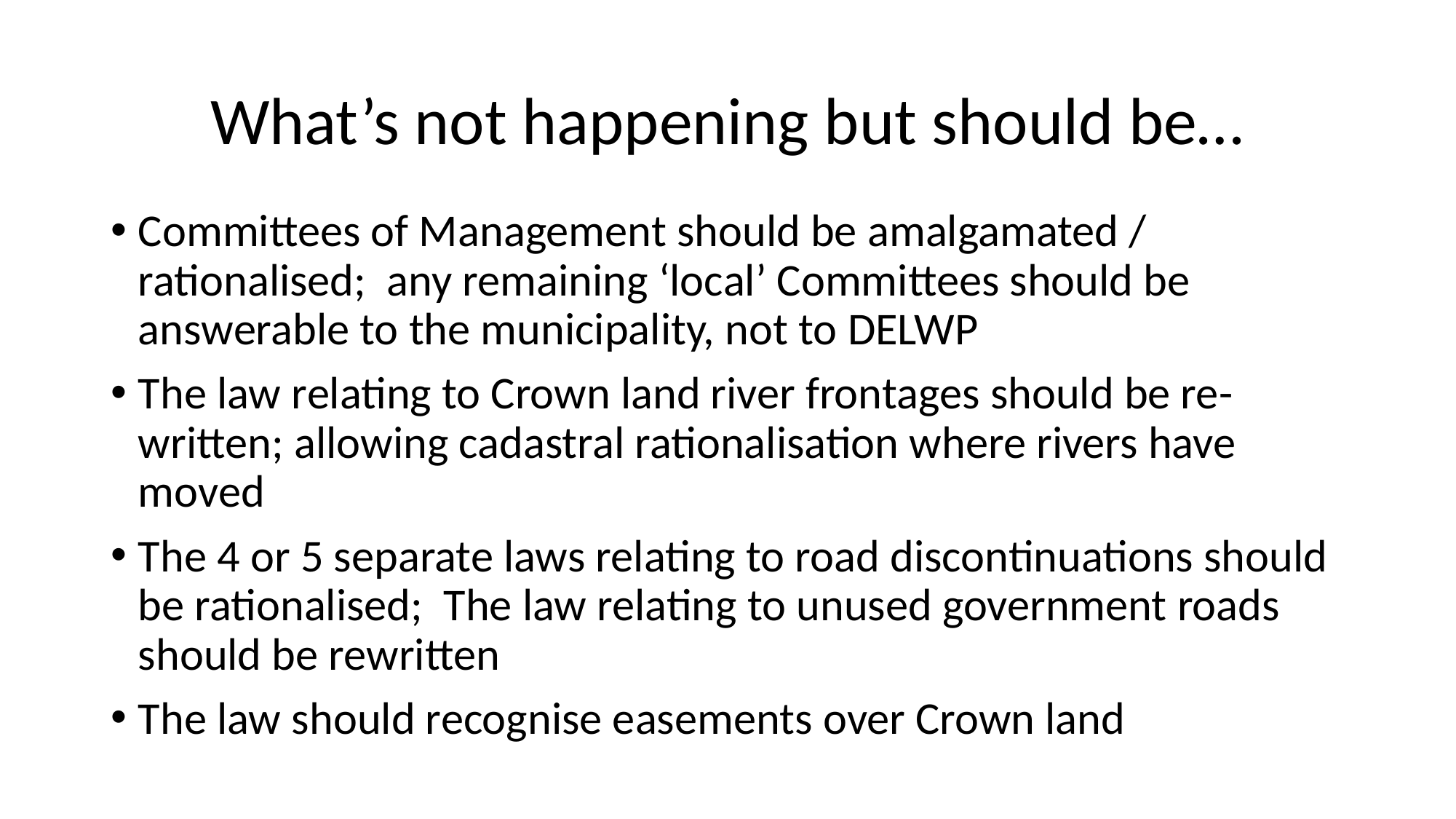

# What’s not happening but should be…
Committees of Management should be amalgamated / rationalised;  any remaining ‘local’ Committees should be answerable to the municipality, not to DELWP
The law relating to Crown land river frontages should be re-written; allowing cadastral rationalisation where rivers have moved
The 4 or 5 separate laws relating to road discontinuations should be rationalised;  The law relating to unused government roads should be rewritten
The law should recognise easements over Crown land